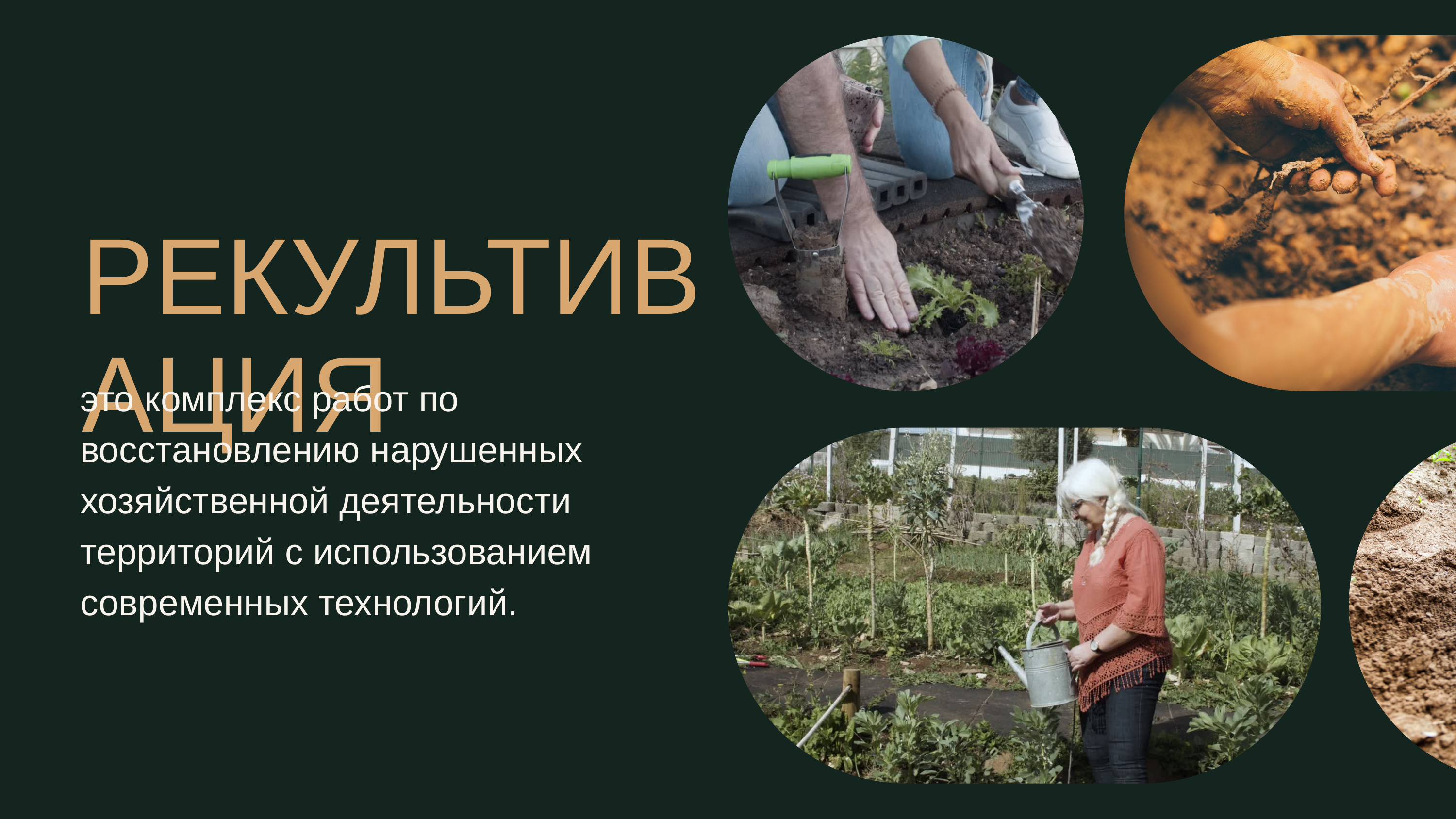

РЕКУЛЬТИВАЦИЯ
это комплекс работ по восстановлению нарушенных хозяйственной деятельности территорий с использованием современных технологий.